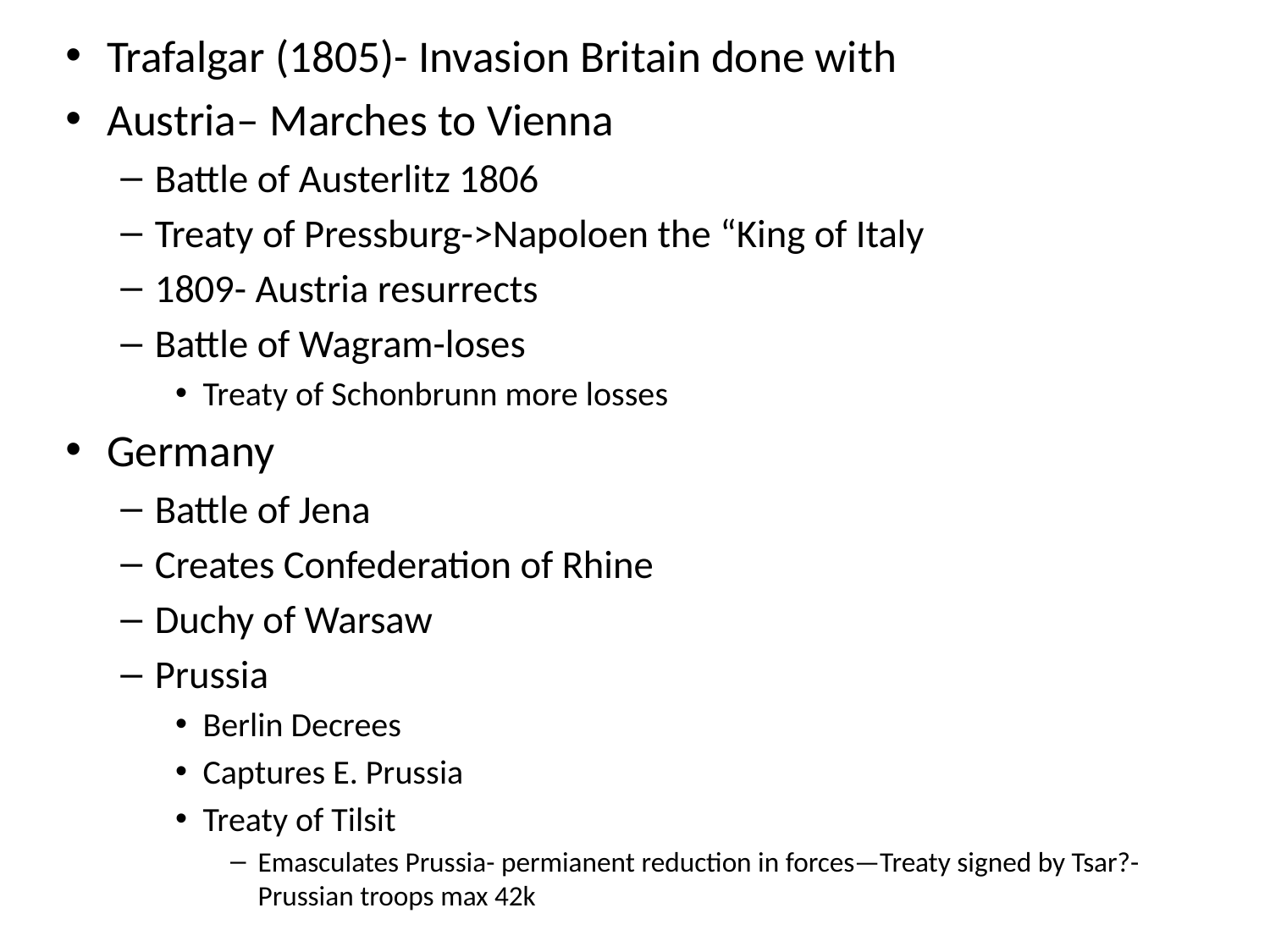

Trafalgar (1805)- Invasion Britain done with
Austria– Marches to Vienna
Battle of Austerlitz 1806
Treaty of Pressburg->Napoloen the “King of Italy
1809- Austria resurrects
Battle of Wagram-loses
Treaty of Schonbrunn more losses
Germany
Battle of Jena
Creates Confederation of Rhine
Duchy of Warsaw
Prussia
Berlin Decrees
Captures E. Prussia
Treaty of Tilsit
Emasculates Prussia- permianent reduction in forces—Treaty signed by Tsar?- Prussian troops max 42k